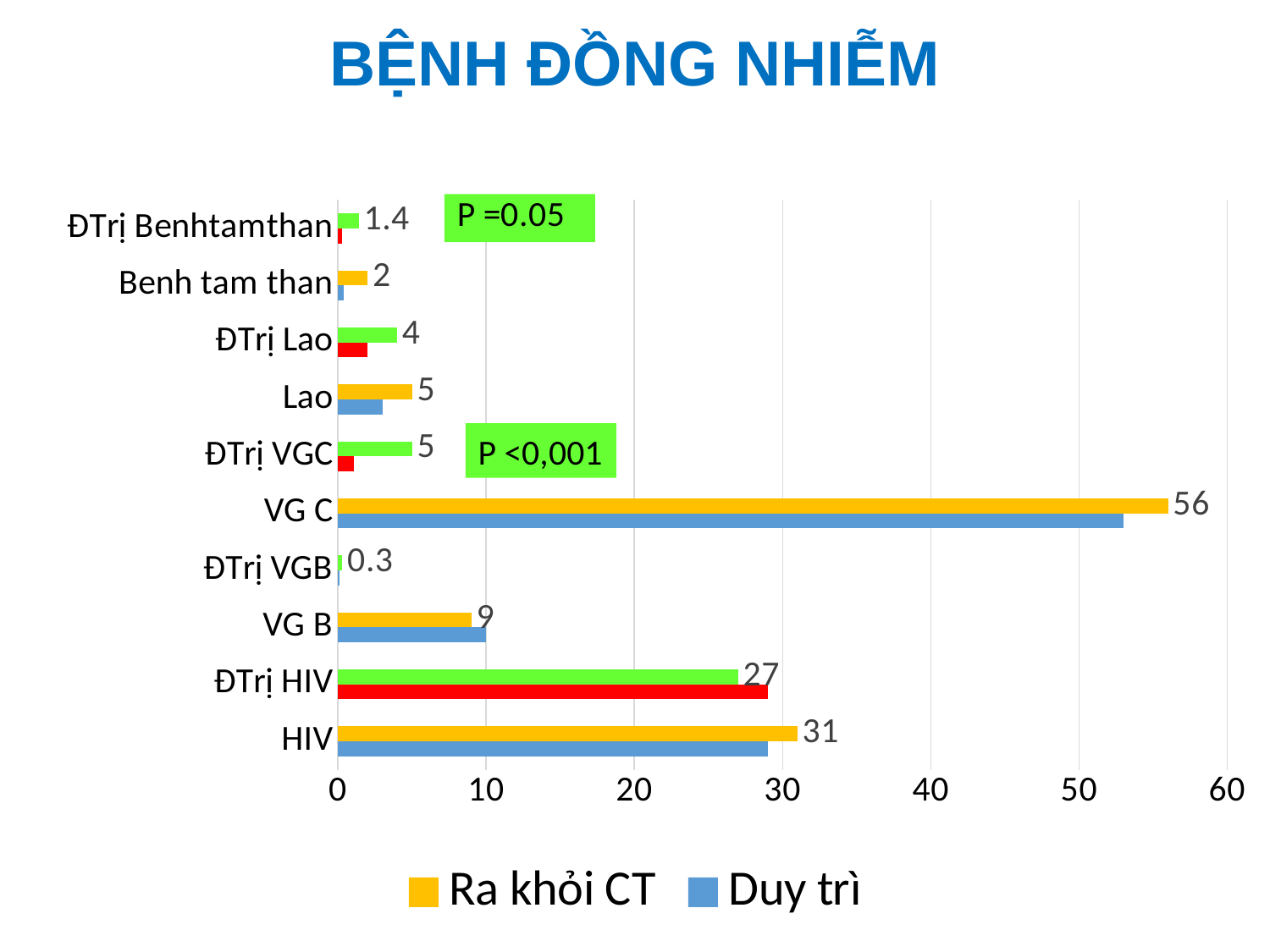

# BỆNH ĐỒNG NHIỄM

### Chart

| Category | Duy trì | Ra khỏi CT |
|---|---|---|
| HIV | 29.0 | 31.0 |
| ĐTrị HIV | 29.0 | 27.0 |
| VG B | 10.0 | 9.0 |
| ĐTrị VGB | 0.1 | 0.30000000000000004 |
| VG C | 53.0 | 56.0 |
| ĐTrị VGC | 1.1 | 5.0 |
| Lao | 3.0 | 5.0 |
| ĐTrị Lao | 2.0 | 4.0 |
| Benh tam than | 0.4 | 2.0 |
| ĐTrị Benhtamthan | 0.30000000000000004 | 1.4 |
P <0,001
27